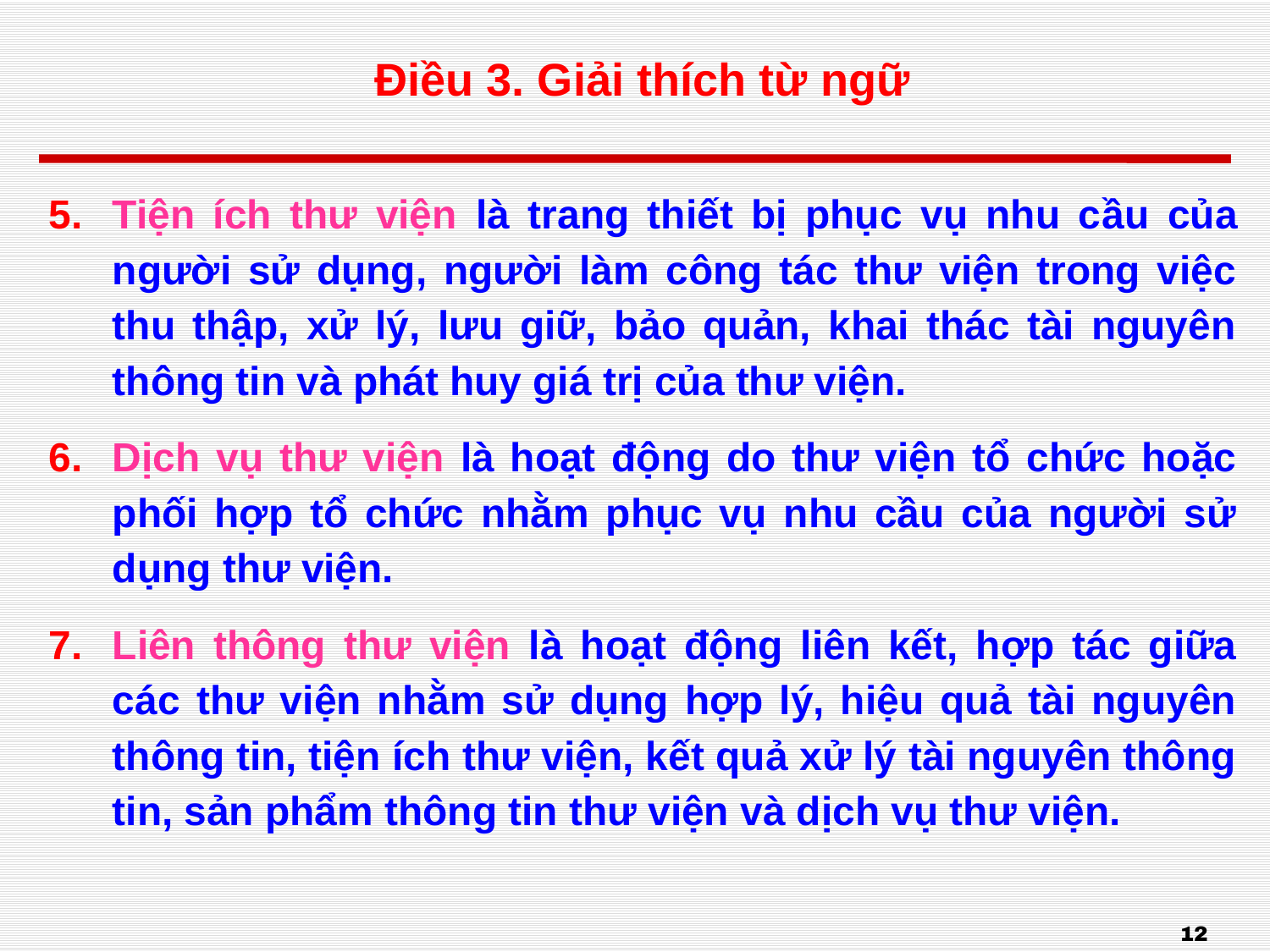

# Điều 3. Giải thích từ ngữ
Tiện ích thư viện là trang thiết bị phục vụ nhu cầu của người sử dụng, người làm công tác thư viện trong việc thu thập, xử lý, lưu giữ, bảo quản, khai thác tài nguyên thông tin và phát huy giá trị của thư viện.
Dịch vụ thư viện là hoạt động do thư viện tổ chức hoặc phối hợp tổ chức nhằm phục vụ nhu cầu của người sử dụng thư viện.
Liên thông thư viện là hoạt động liên kết, hợp tác giữa các thư viện nhằm sử dụng hợp lý, hiệu quả tài nguyên thông tin, tiện ích thư viện, kết quả xử lý tài nguyên thông tin, sản phẩm thông tin thư viện và dịch vụ thư viện.